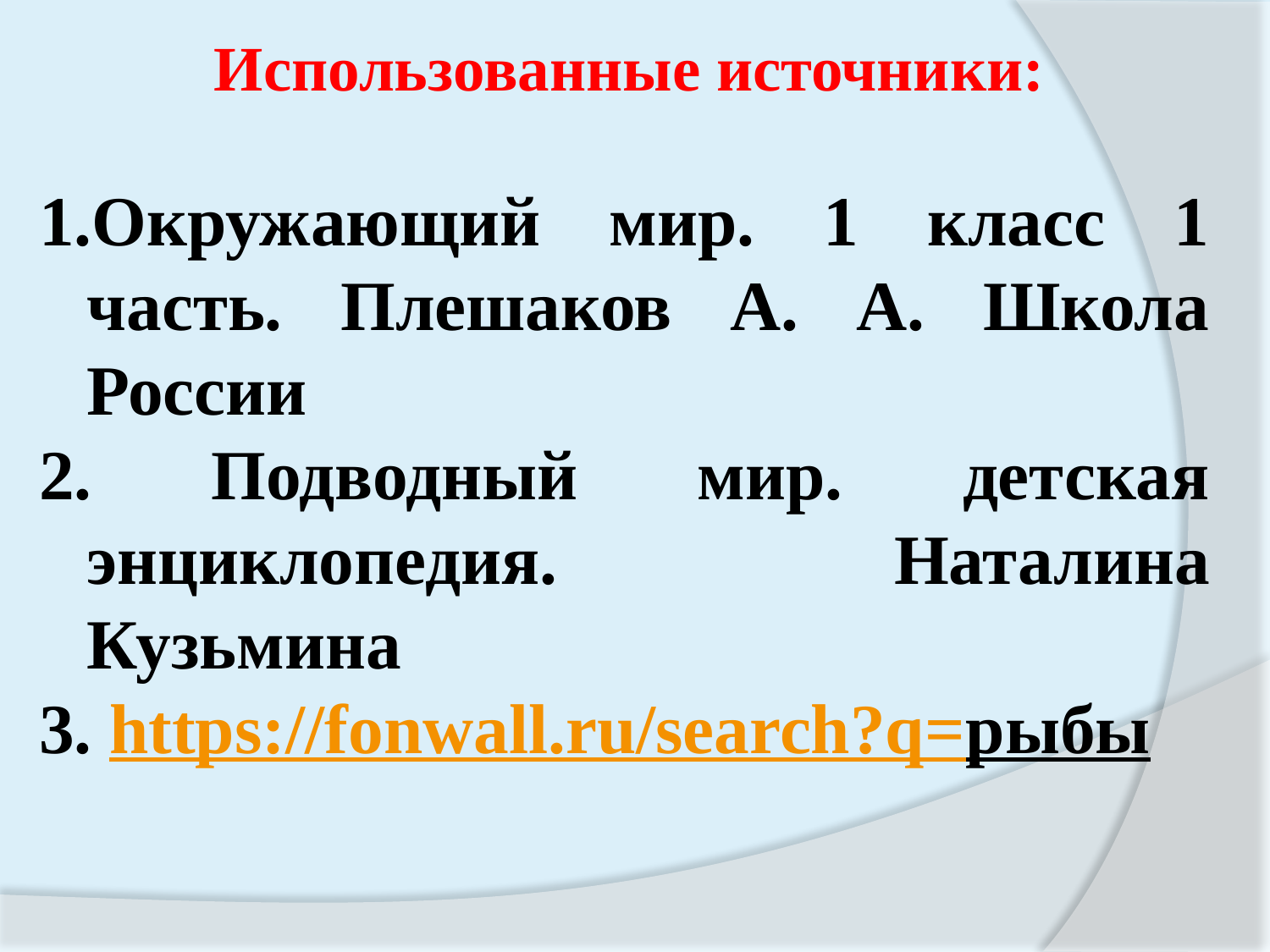

Использованные источники:
Окружающий мир. 1 класс 1 часть. Плешаков А. А. Школа России
 Подводный мир. детская энциклопедия. Наталина Кузьмина
 https://fonwall.ru/search?q=рыбы